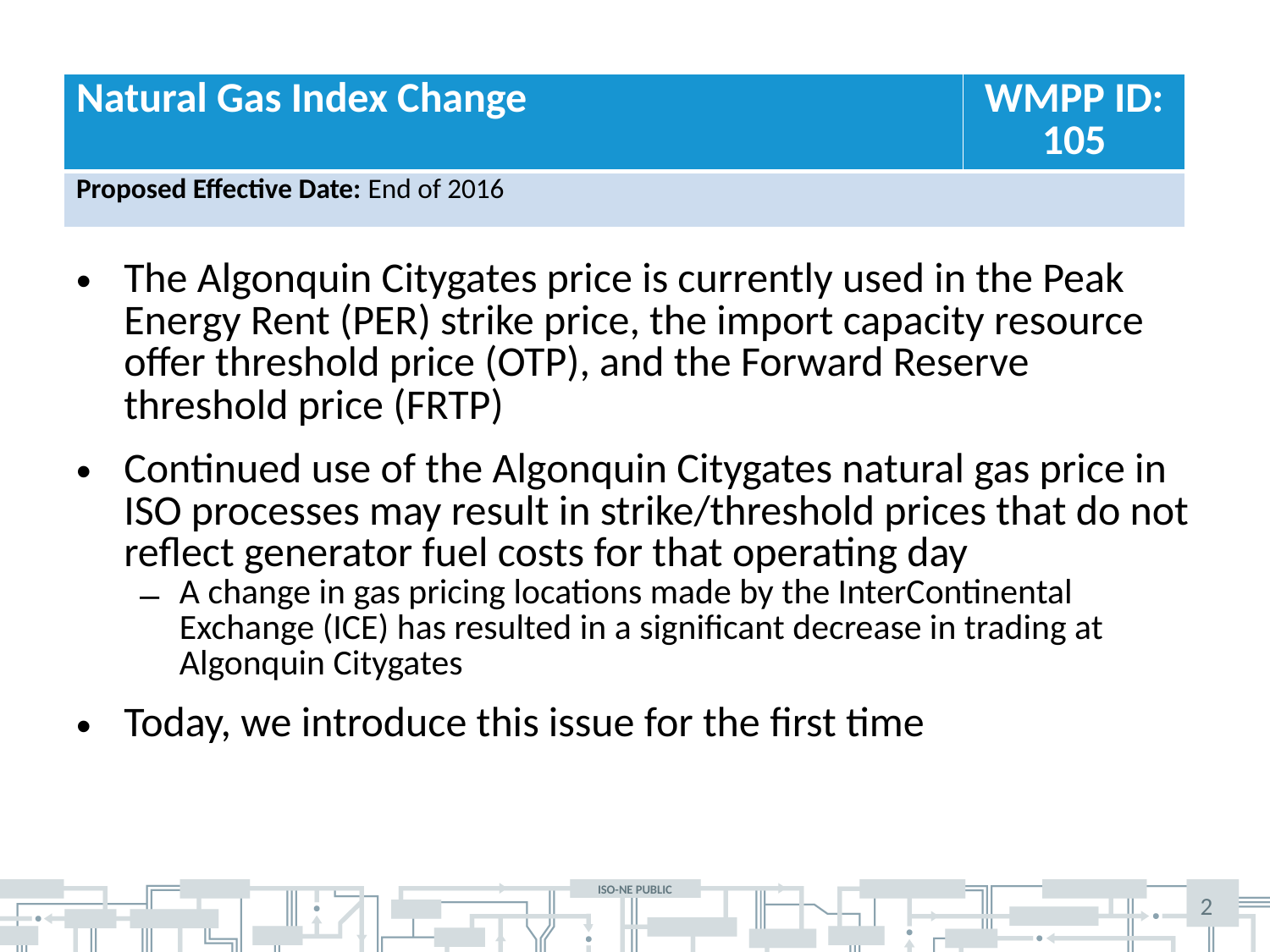

| Natural Gas Index Change | WMPP ID: 105 |
| --- | --- |
| Proposed Effective Date: End of 2016 |  |
The Algonquin Citygates price is currently used in the Peak Energy Rent (PER) strike price, the import capacity resource offer threshold price (OTP), and the Forward Reserve threshold price (FRTP)
Continued use of the Algonquin Citygates natural gas price in ISO processes may result in strike/threshold prices that do not reflect generator fuel costs for that operating day
A change in gas pricing locations made by the InterContinental Exchange (ICE) has resulted in a significant decrease in trading at Algonquin Citygates
Today, we introduce this issue for the first time

2